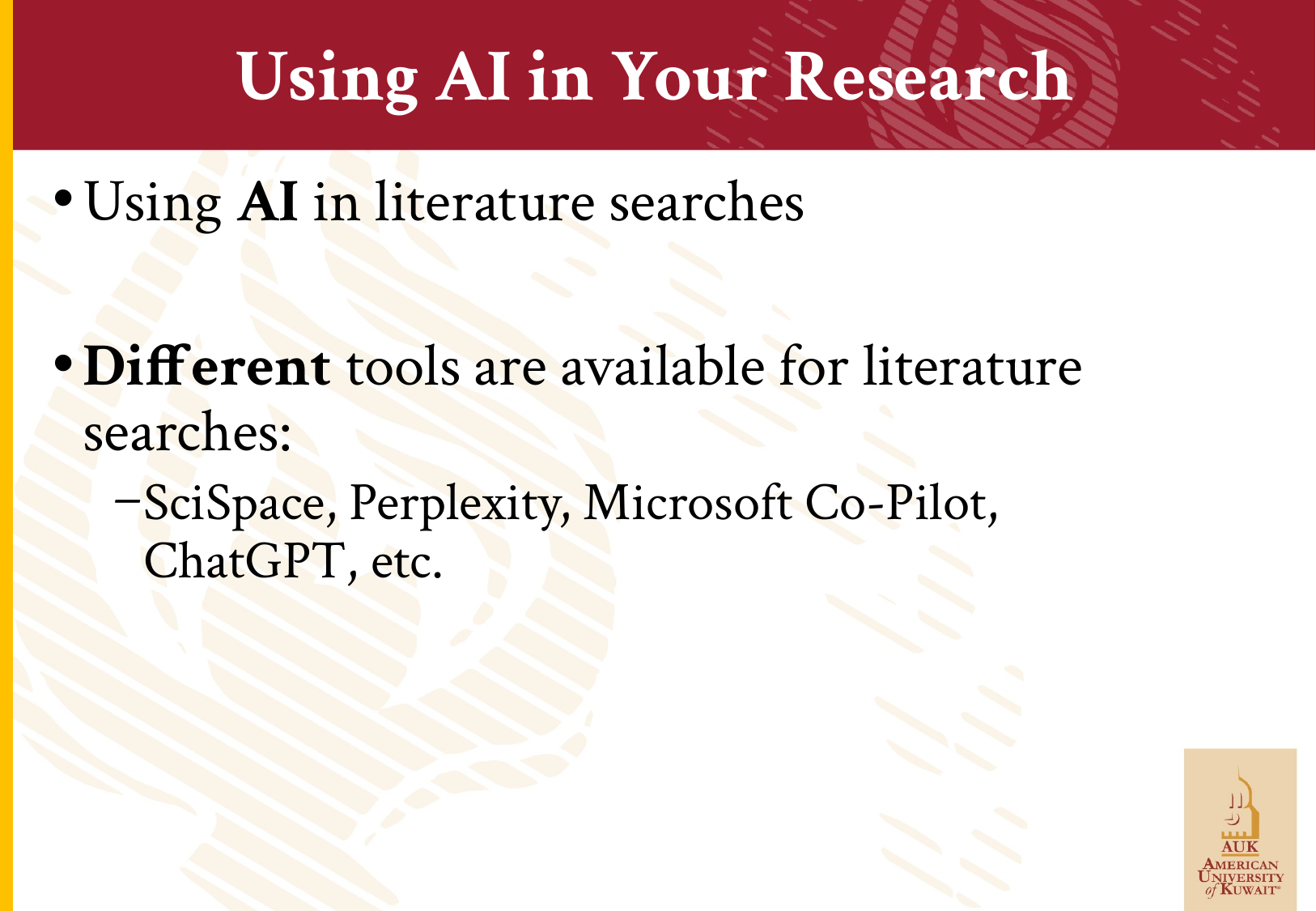

# Using AI in Your Research
Using AI in literature searches

Different tools are available for literature searches:
SciSpace, Perplexity, Microsoft Co-Pilot, ChatGPT, etc.